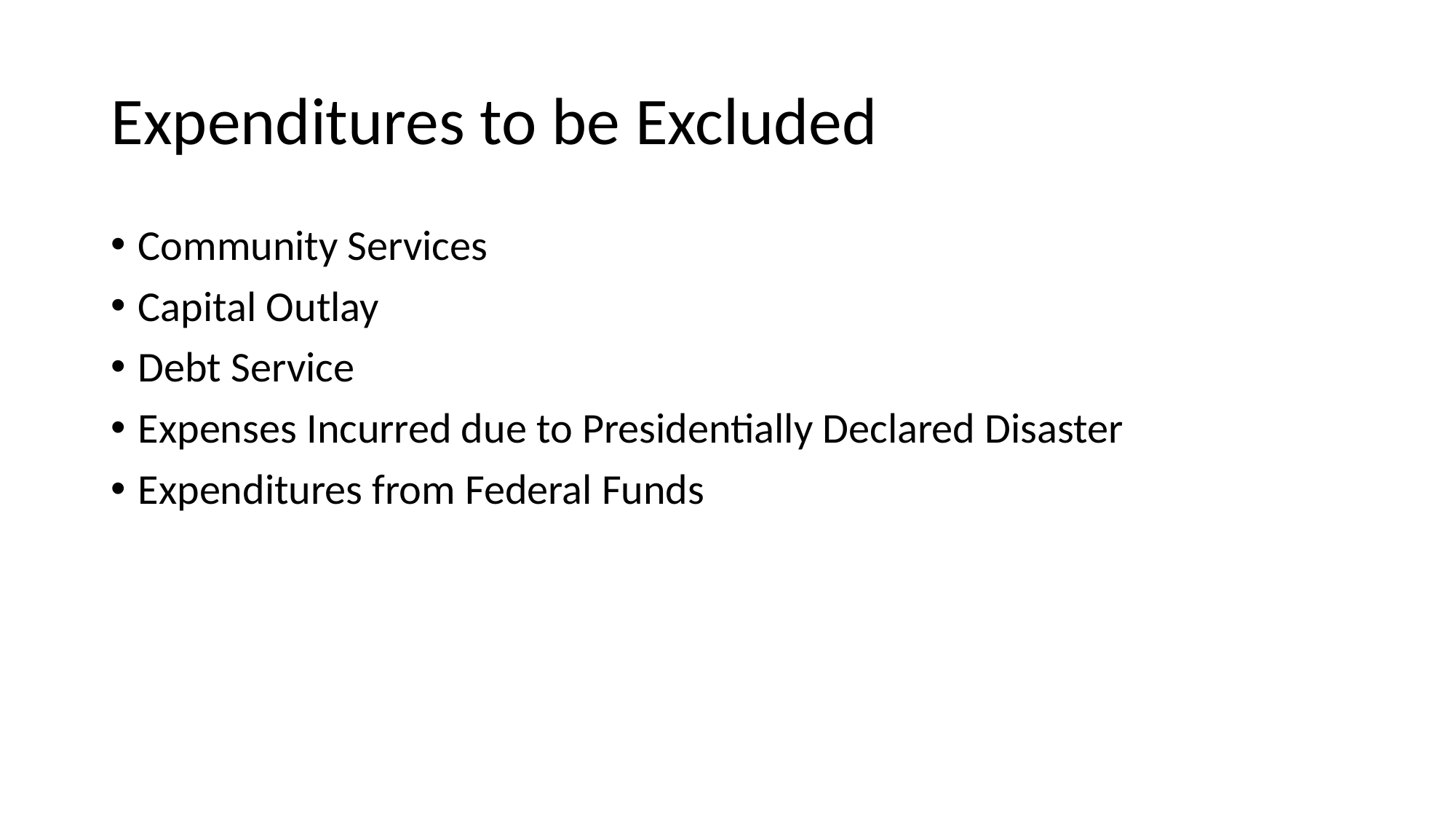

# Expenditures to be Excluded
Community Services
Capital Outlay
Debt Service
Expenses Incurred due to Presidentially Declared Disaster
Expenditures from Federal Funds